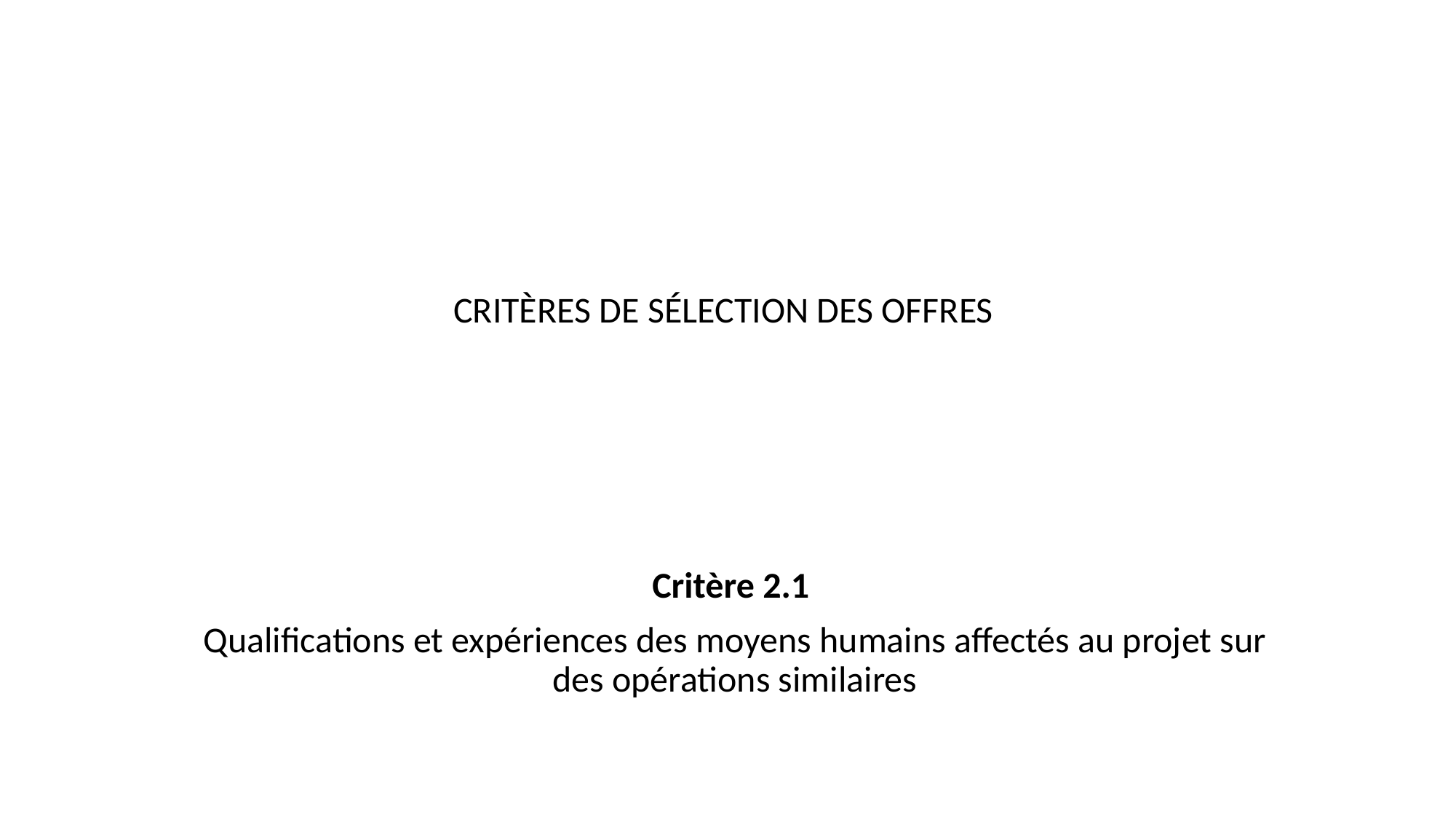

# CRITÈRES DE SÉLECTION DES OFFRES
Critère 2.1
Qualifications et expériences des moyens humains affectés au projet sur des opérations similaires